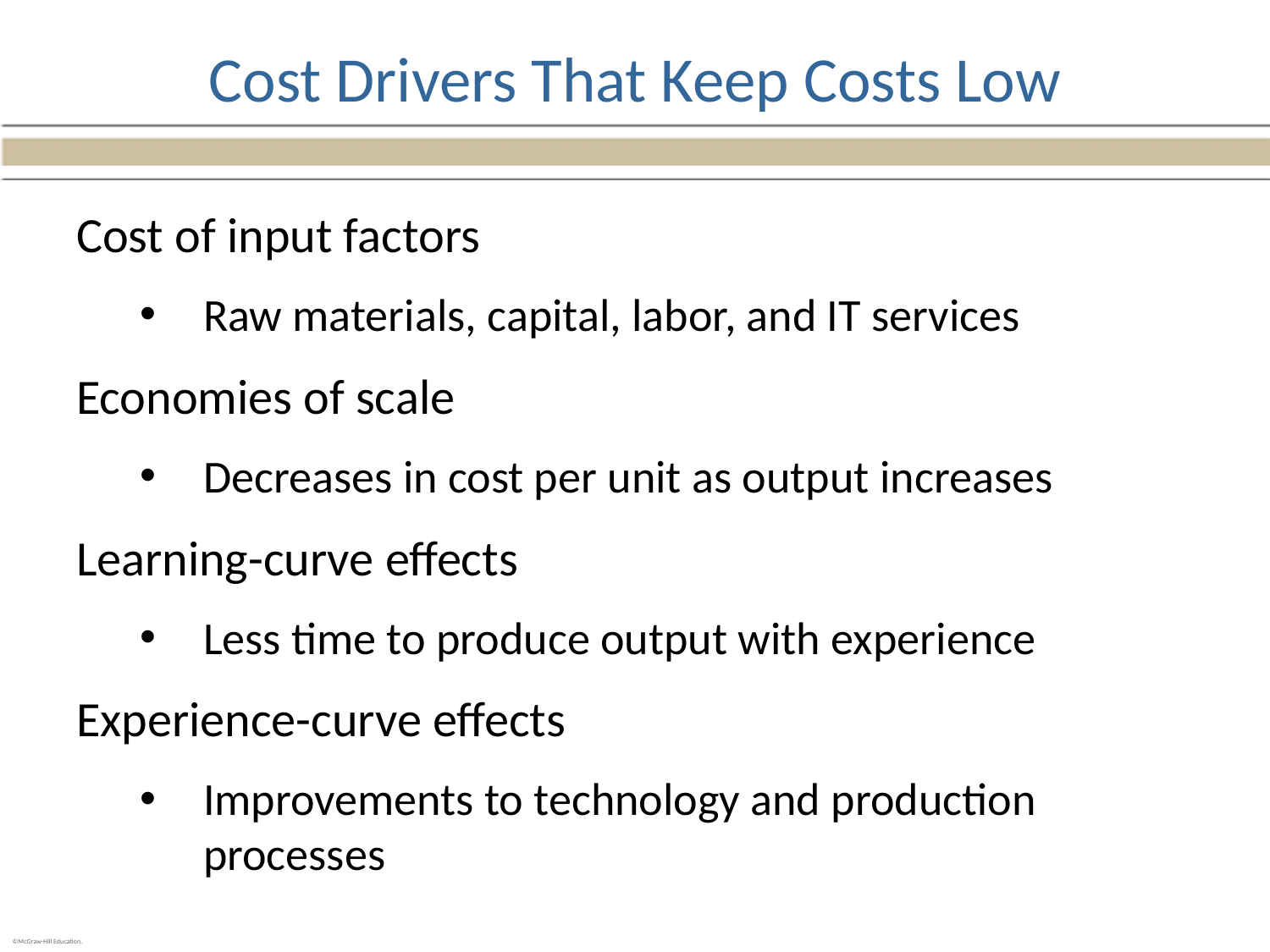

# Cost Drivers That Keep Costs Low
Cost of input factors
Raw materials, capital, labor, and IT services
Economies of scale
Decreases in cost per unit as output increases
Learning-curve effects
Less time to produce output with experience
Experience-curve effects
Improvements to technology and production processes